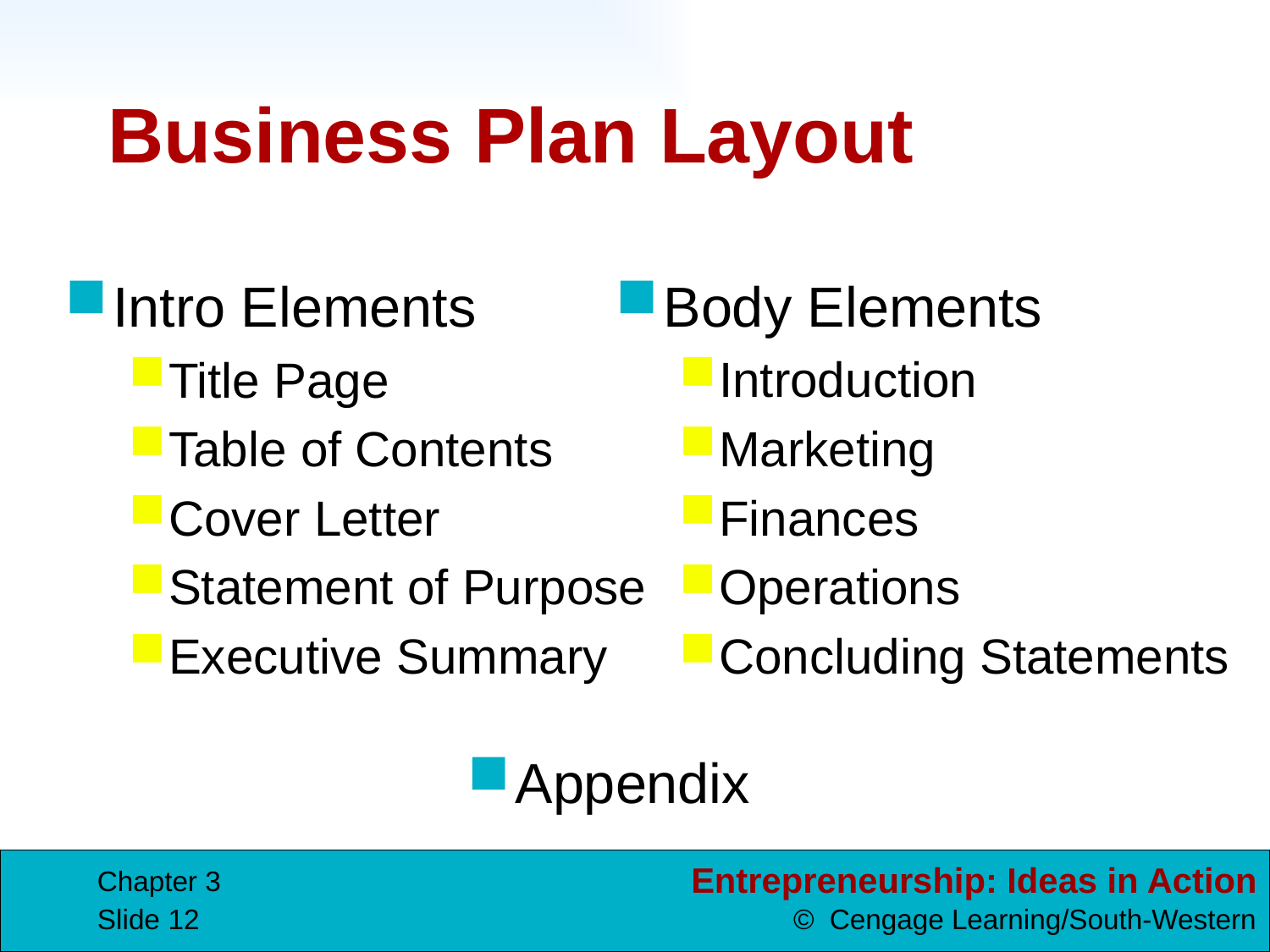

# Business Plan Layout
Intro Elements
Title Page
Table of Contents
Cover Letter
Statement of Purpose
Executive Summary
Body Elements
Introduction
Marketing
Finances
Operations
Concluding Statements
Appendix
Chapter 3
Slide 12